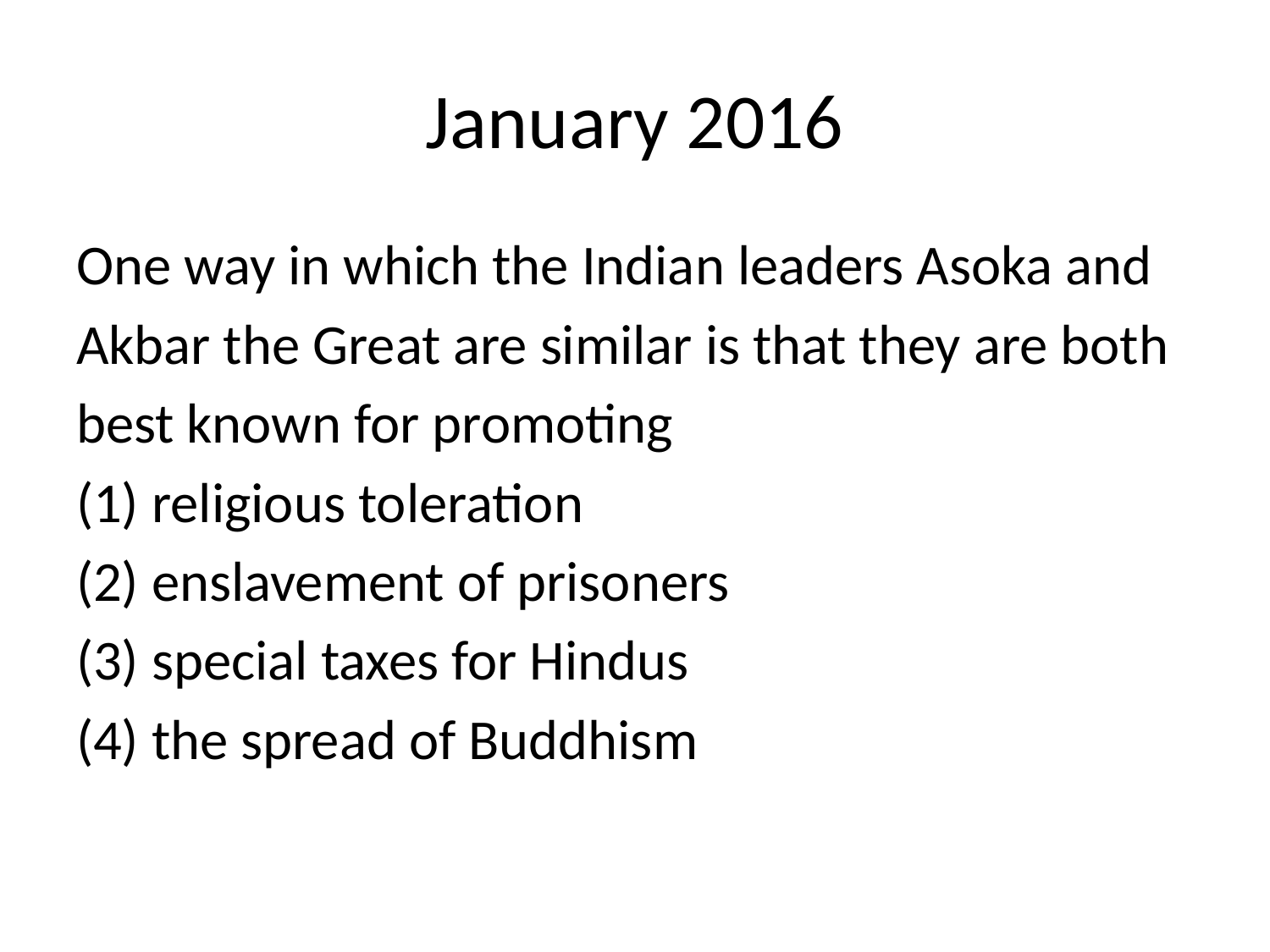

# January 2016
One way in which the Indian leaders Asoka and
Akbar the Great are similar is that they are both
best known for promoting
(1) religious toleration
(2) enslavement of prisoners
(3) special taxes for Hindus
(4) the spread of Buddhism